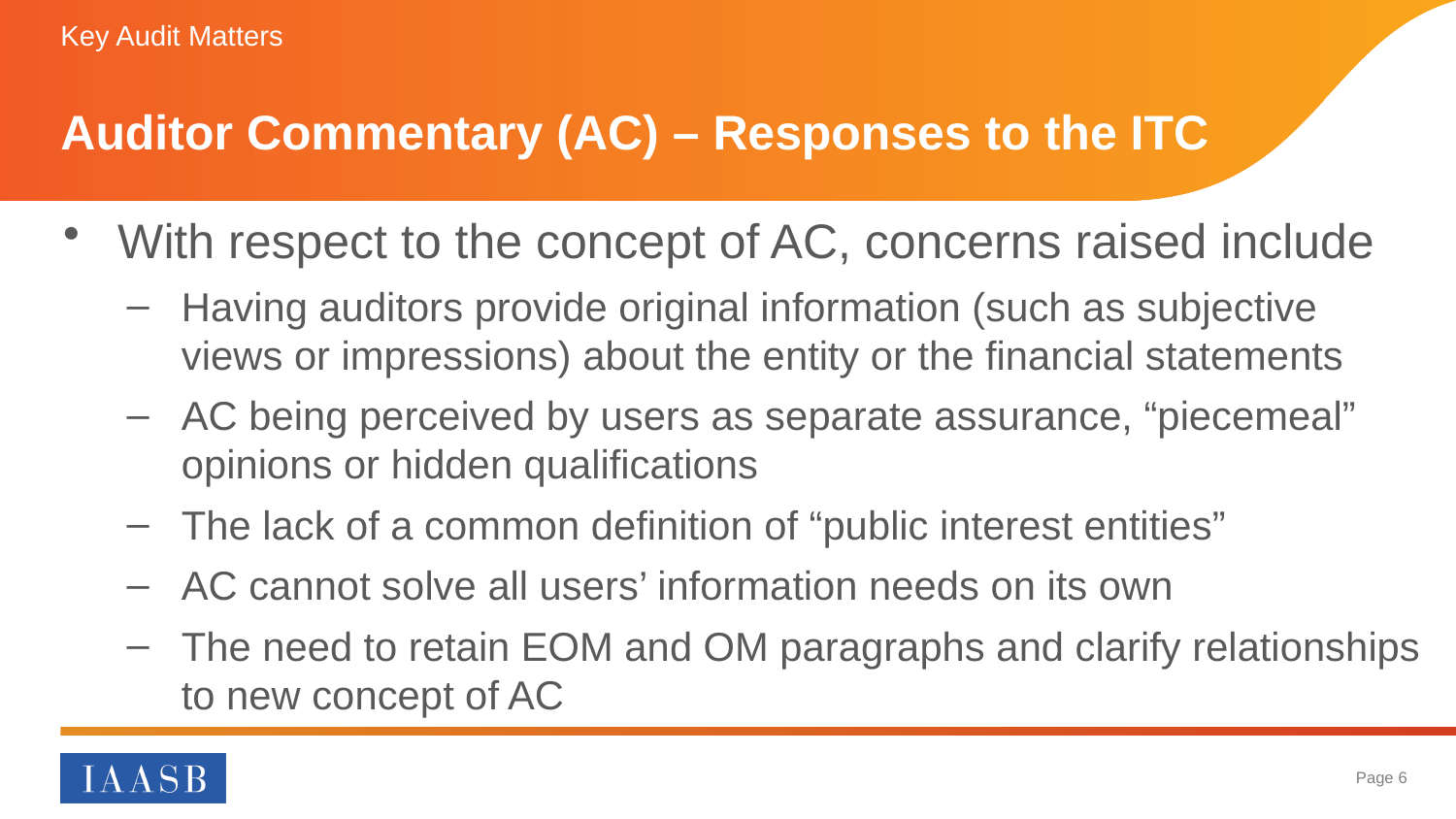

Key Audit Matters
# Auditor Commentary (AC) – Responses to the ITC
With respect to the concept of AC, concerns raised include
Having auditors provide original information (such as subjective views or impressions) about the entity or the financial statements
AC being perceived by users as separate assurance, “piecemeal” opinions or hidden qualifications
The lack of a common definition of “public interest entities”
AC cannot solve all users’ information needs on its own
The need to retain EOM and OM paragraphs and clarify relationships to new concept of AC